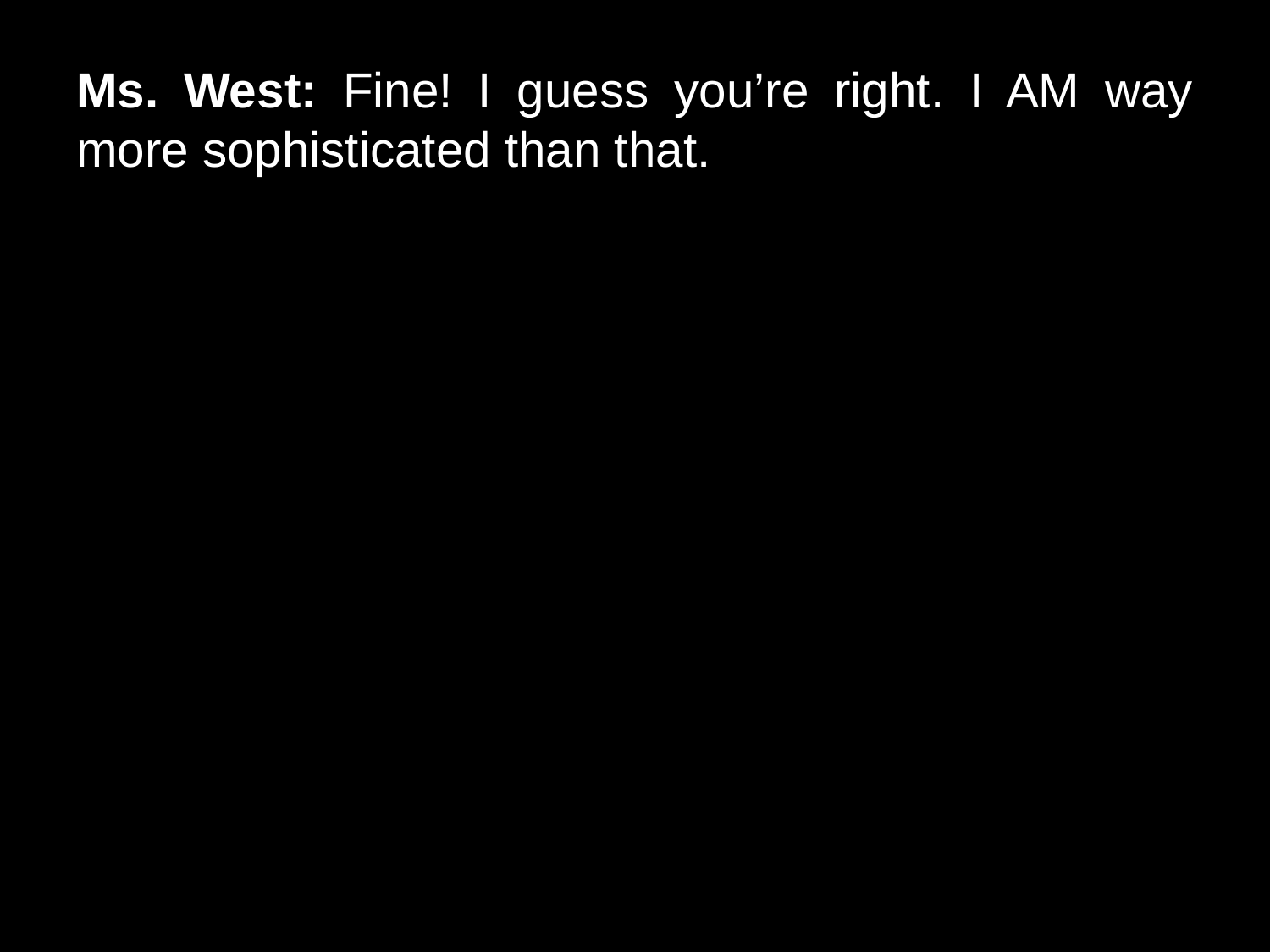

# Ms. West: Fine! I guess you’re right. I AM way more sophisticated than that.